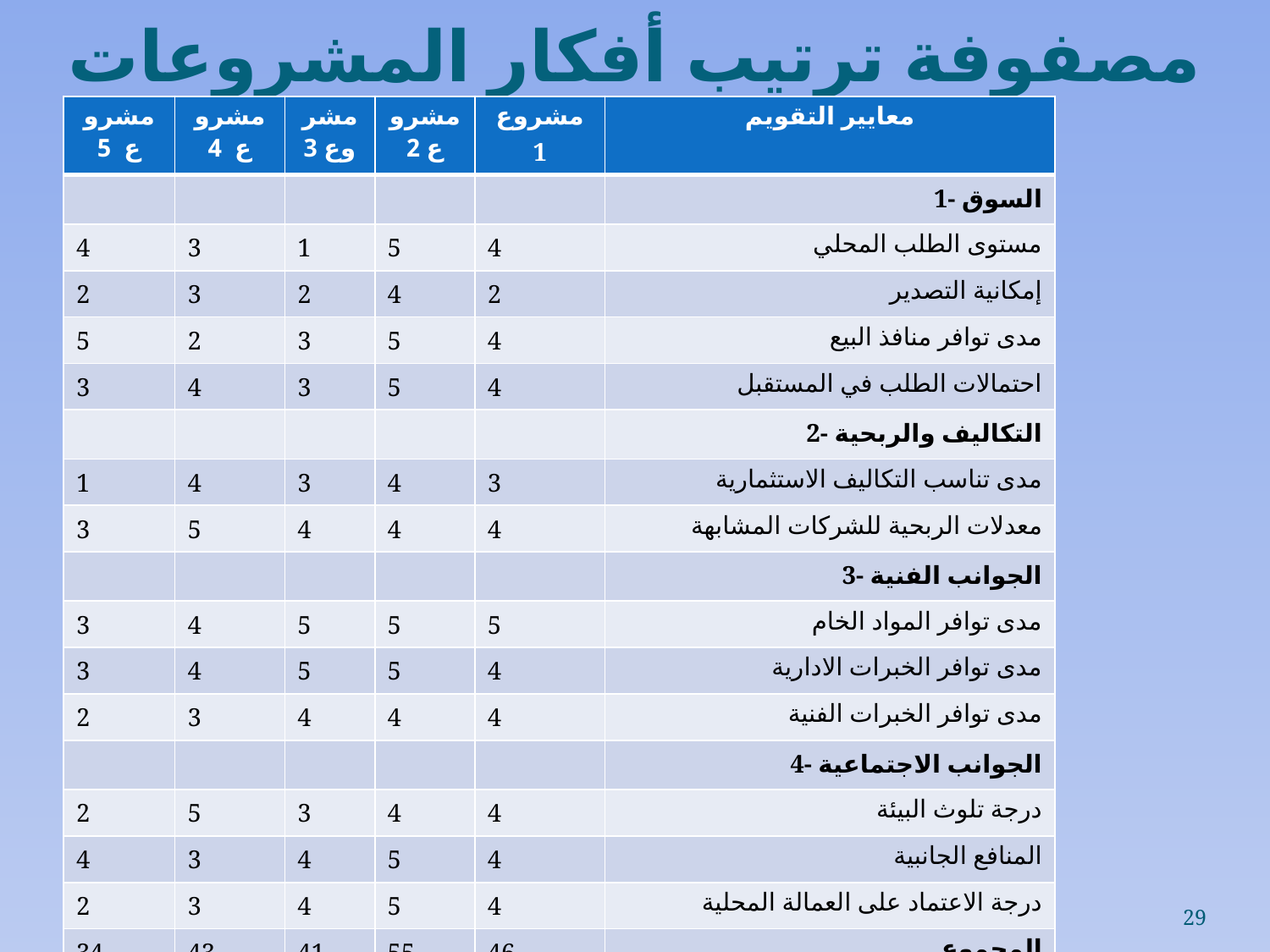

# مصفوفة ترتيب أفكار المشروعات
| مشروع 5 | مشروع 4 | مشروع 3 | مشروع 2 | مشروع 1 | معايير التقويم |
| --- | --- | --- | --- | --- | --- |
|  |  |  |  |  | 1- السوق |
| 4 | 3 | 1 | 5 | 4 | مستوى الطلب المحلي |
| 2 | 3 | 2 | 4 | 2 | إمكانية التصدير |
| 5 | 2 | 3 | 5 | 4 | مدى توافر منافذ البيع |
| 3 | 4 | 3 | 5 | 4 | احتمالات الطلب في المستقبل |
|  |  |  |  |  | 2- التكاليف والربحية |
| 1 | 4 | 3 | 4 | 3 | مدى تناسب التكاليف الاستثمارية |
| 3 | 5 | 4 | 4 | 4 | معدلات الربحية للشركات المشابهة |
|  |  |  |  |  | 3- الجوانب الفنية |
| 3 | 4 | 5 | 5 | 5 | مدى توافر المواد الخام |
| 3 | 4 | 5 | 5 | 4 | مدى توافر الخبرات الادارية |
| 2 | 3 | 4 | 4 | 4 | مدى توافر الخبرات الفنية |
|  |  |  |  |  | 4- الجوانب الاجتماعية |
| 2 | 5 | 3 | 4 | 4 | درجة تلوث البيئة |
| 4 | 3 | 4 | 5 | 4 | المنافع الجانبية |
| 2 | 3 | 4 | 5 | 4 | درجة الاعتماد على العمالة المحلية |
| 34 | 43 | 41 | 55 | 46 | المجموع |
29